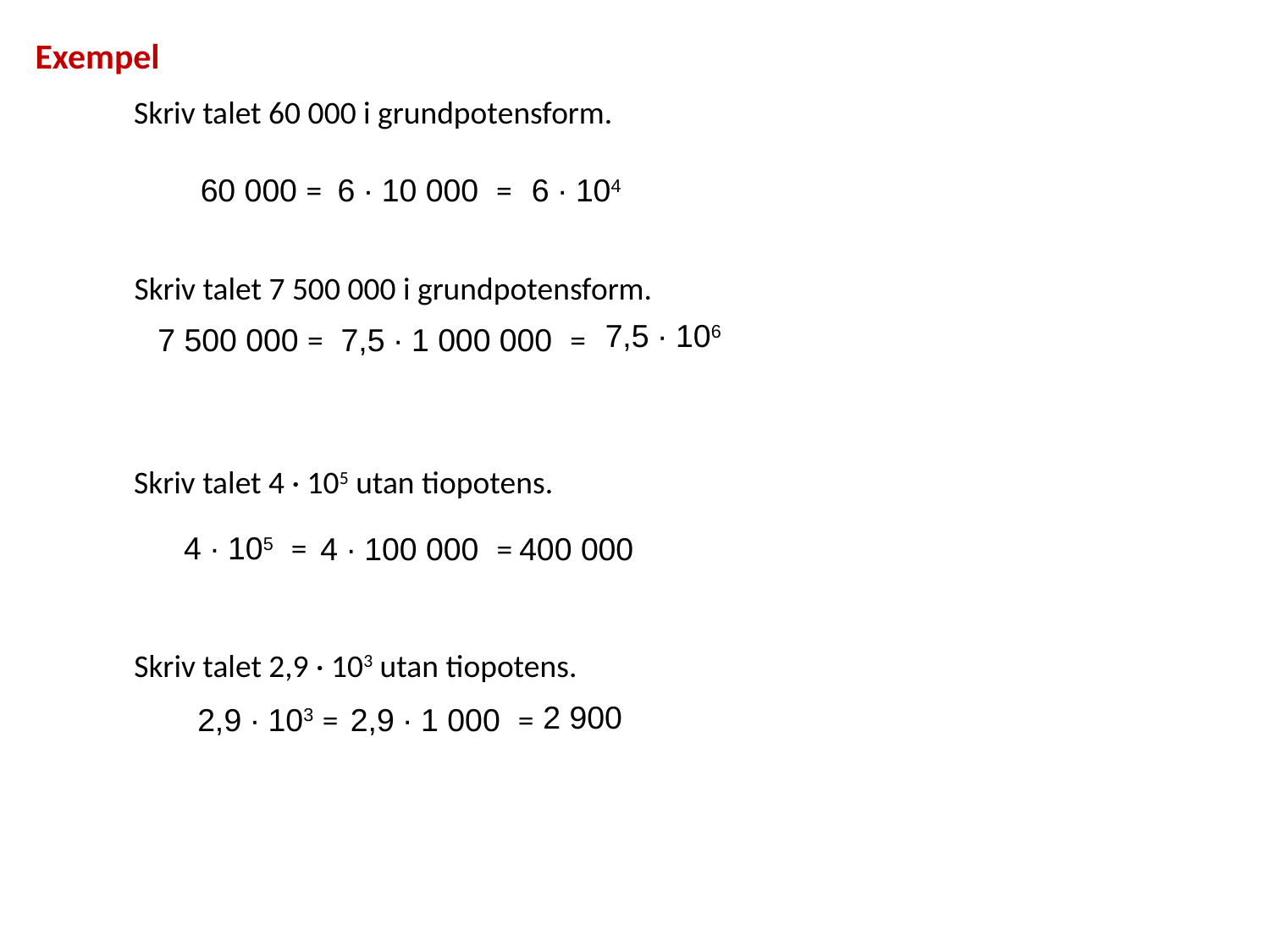

Exempel
Skriv talet 60 000 i grundpotensform.
60 000 =
6 ∙ 10 000  =
6 ∙ 104
Skriv talet 7 500 000 i grundpotensform.
7,5 ∙ 106
7 500 000 =
7,5 ∙ 1 000 000  =
Skriv talet 4 · 105 utan tiopotens.
4 ∙ 105  =
4 ∙ 100 000  =
400 000
Skriv talet 2,9 · 103 utan tiopotens.
2 900
2,9 ∙ 103 =
2,9 ∙ 1 000  =